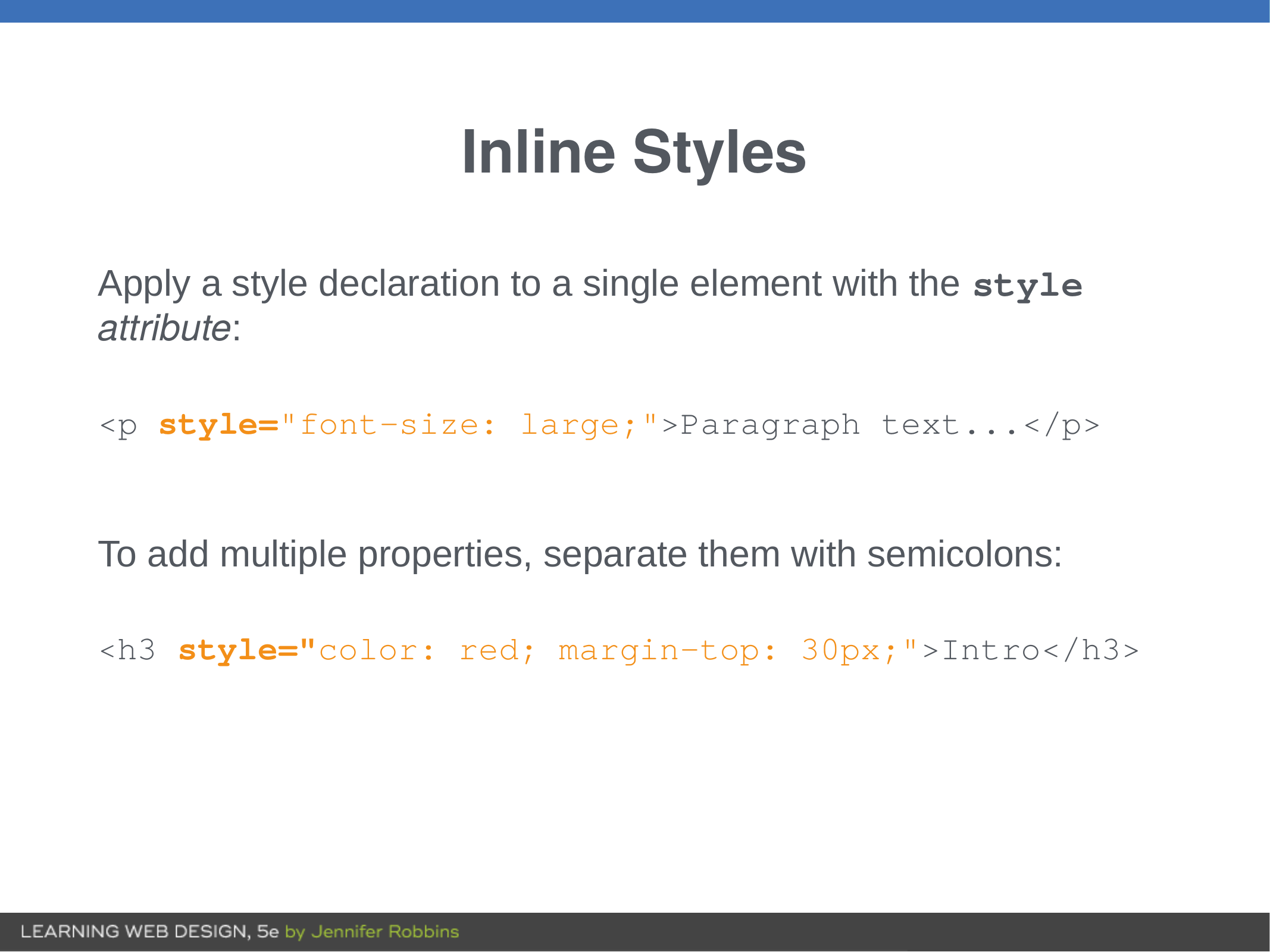

# Inline Styles
Apply a style declaration to a single element with the style attribute:
<p style="font-size: large;">Paragraph text...</p>
To add multiple properties, separate them with semicolons:
<h3 style="color: red; margin-top: 30px;">Intro</h3>